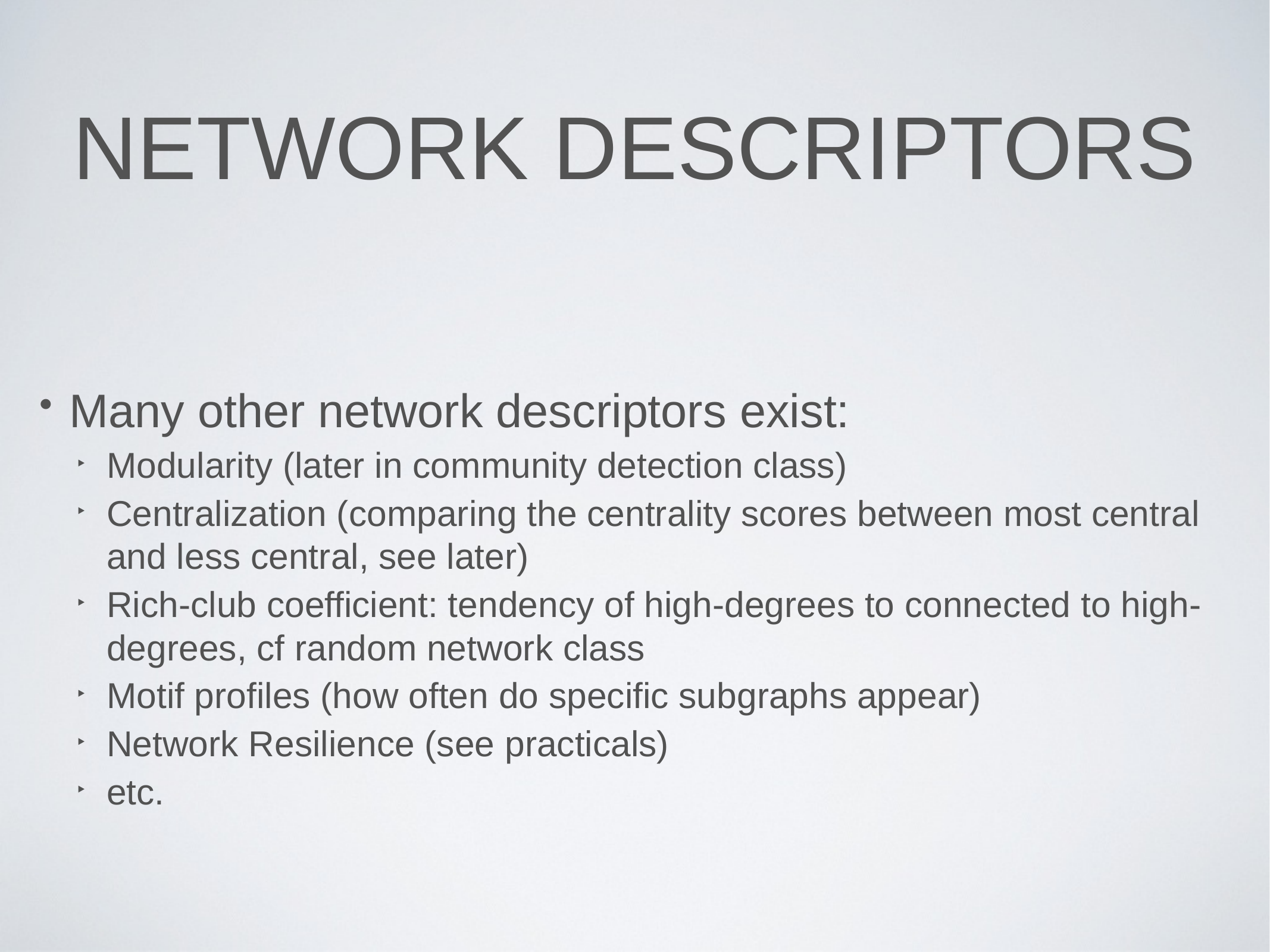

# Network descriptors
Many other network descriptors exist:
Modularity (later in community detection class)
Centralization (comparing the centrality scores between most central and less central, see later)
Rich-club coefficient: tendency of high-degrees to connected to high-degrees, cf random network class
Motif profiles (how often do specific subgraphs appear)
Network Resilience (see practicals)
etc.
34